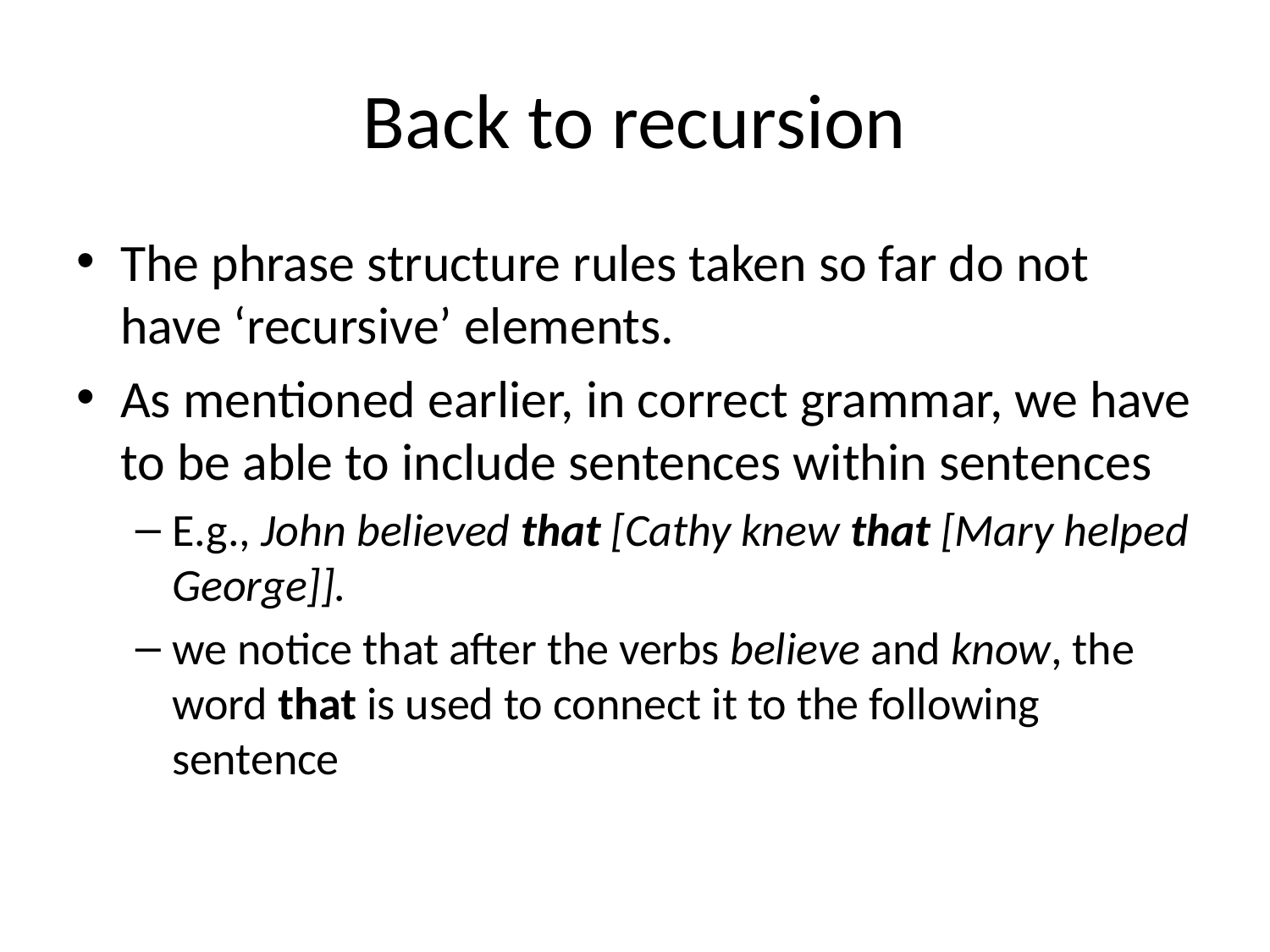

# Back to recursion
The phrase structure rules taken so far do not have ‘recursive’ elements.
As mentioned earlier, in correct grammar, we have to be able to include sentences within sentences
E.g., John believed that [Cathy knew that [Mary helped George]].
we notice that after the verbs believe and know, the word that is used to connect it to the following sentence